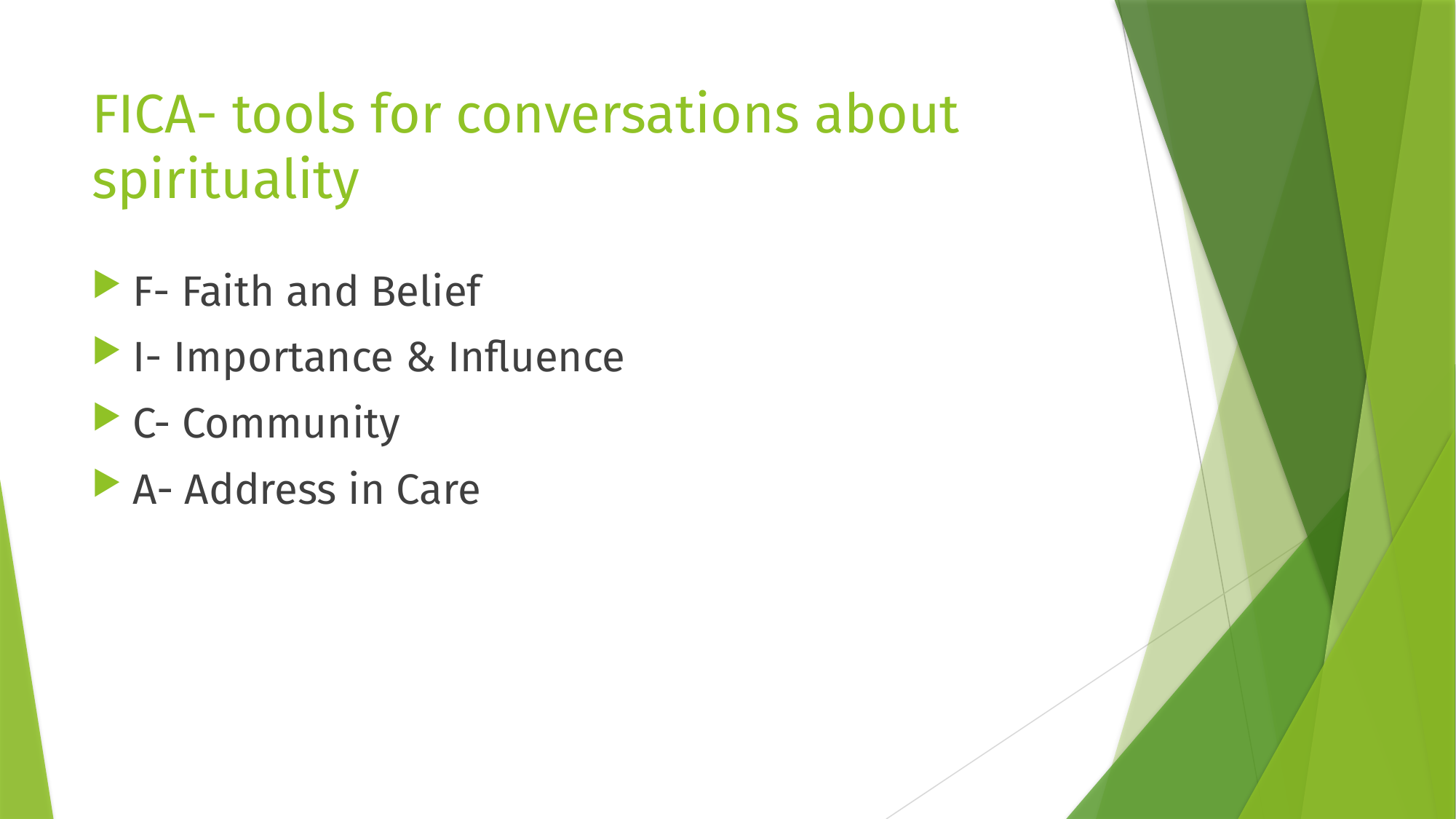

# FICA- tools for conversations about spirituality
F- Faith and Belief
I- Importance & Influence
C- Community
A- Address in Care